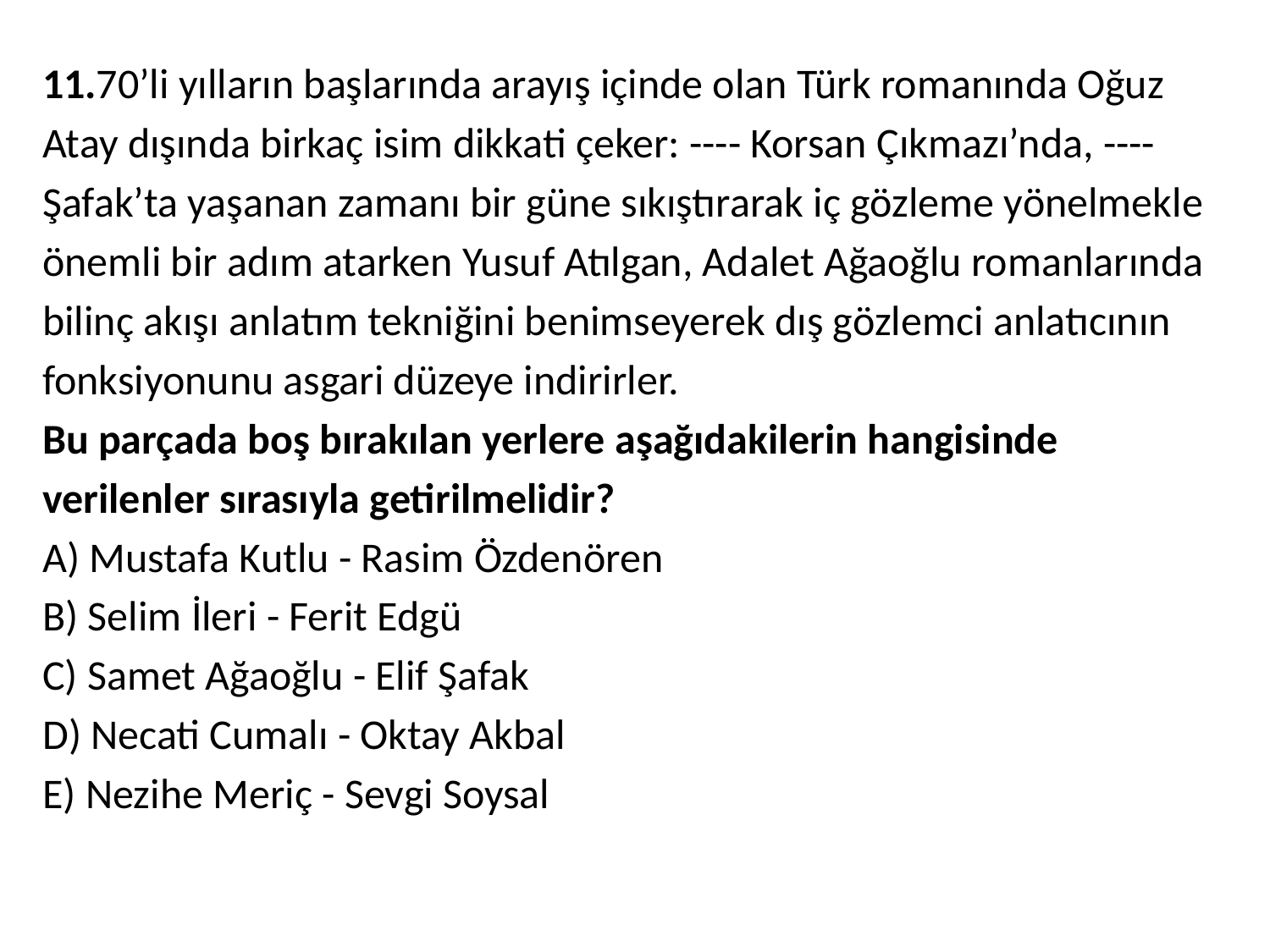

11.70’li yılların başlarında arayış içinde olan Türk romanında Oğuz
Atay dışında birkaç isim dikkati çeker: ---- Korsan Çıkmazı’nda, ----
Şafak’ta yaşanan zamanı bir güne sıkıştırarak iç gözleme yönelmekle
önemli bir adım atarken Yusuf Atılgan, Adalet Ağaoğlu romanlarında
bilinç akışı anlatım tekniğini benimseyerek dış gözlemci anlatıcının
fonksiyonunu asgari düzeye indirirler.
Bu parçada boş bırakılan yerlere aşağıdakilerin hangisinde
verilenler sırasıyla getirilmelidir?
A) Mustafa Kutlu - Rasim Özdenören
B) Selim İleri - Ferit Edgü
C) Samet Ağaoğlu - Elif Şafak
D) Necati Cumalı - Oktay Akbal
E) Nezihe Meriç - Sevgi Soysal